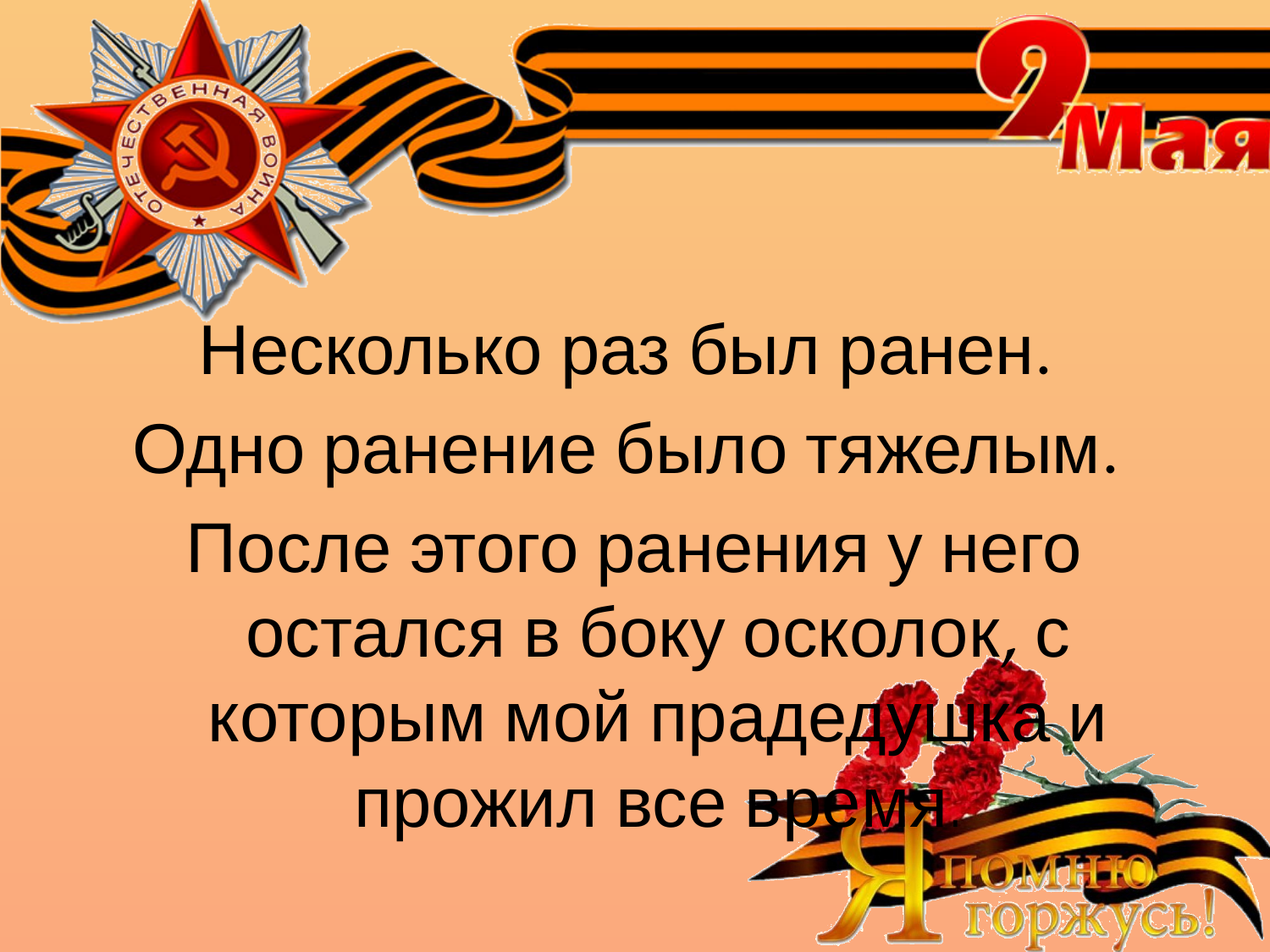

Несколько раз был ранен.
Одно ранение было тяжелым.
После этого ранения у него остался в боку осколок, с которым мой прадедушка и прожил все время.